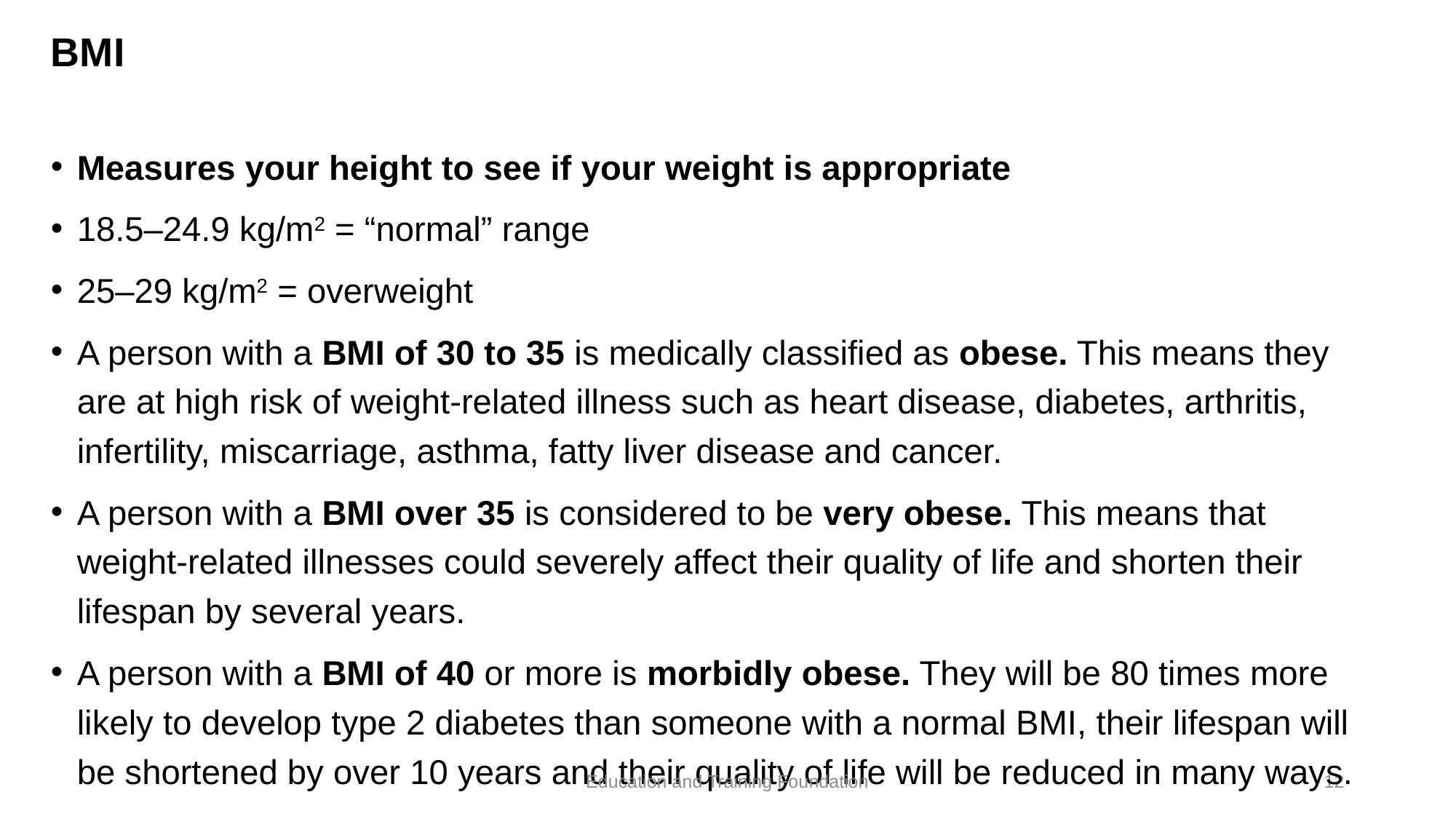

# BMI
Measures your height to see if your weight is appropriate
18.5–24.9 kg/m2 = “normal” range
25–29 kg/m2 = overweight
A person with a BMI of 30 to 35 is medically classified as obese. This means they are at high risk of weight-related illness such as heart disease, diabetes, arthritis, infertility, miscarriage, asthma, fatty liver disease and cancer.
A person with a BMI over 35 is considered to be very obese. This means that weight-related illnesses could severely affect their quality of life and shorten their lifespan by several years.
A person with a BMI of 40 or more is morbidly obese. They will be 80 times more likely to develop type 2 diabetes than someone with a normal BMI, their lifespan will be shortened by over 10 years and their quality of life will be reduced in many ways.

Education and Training Foundation
12